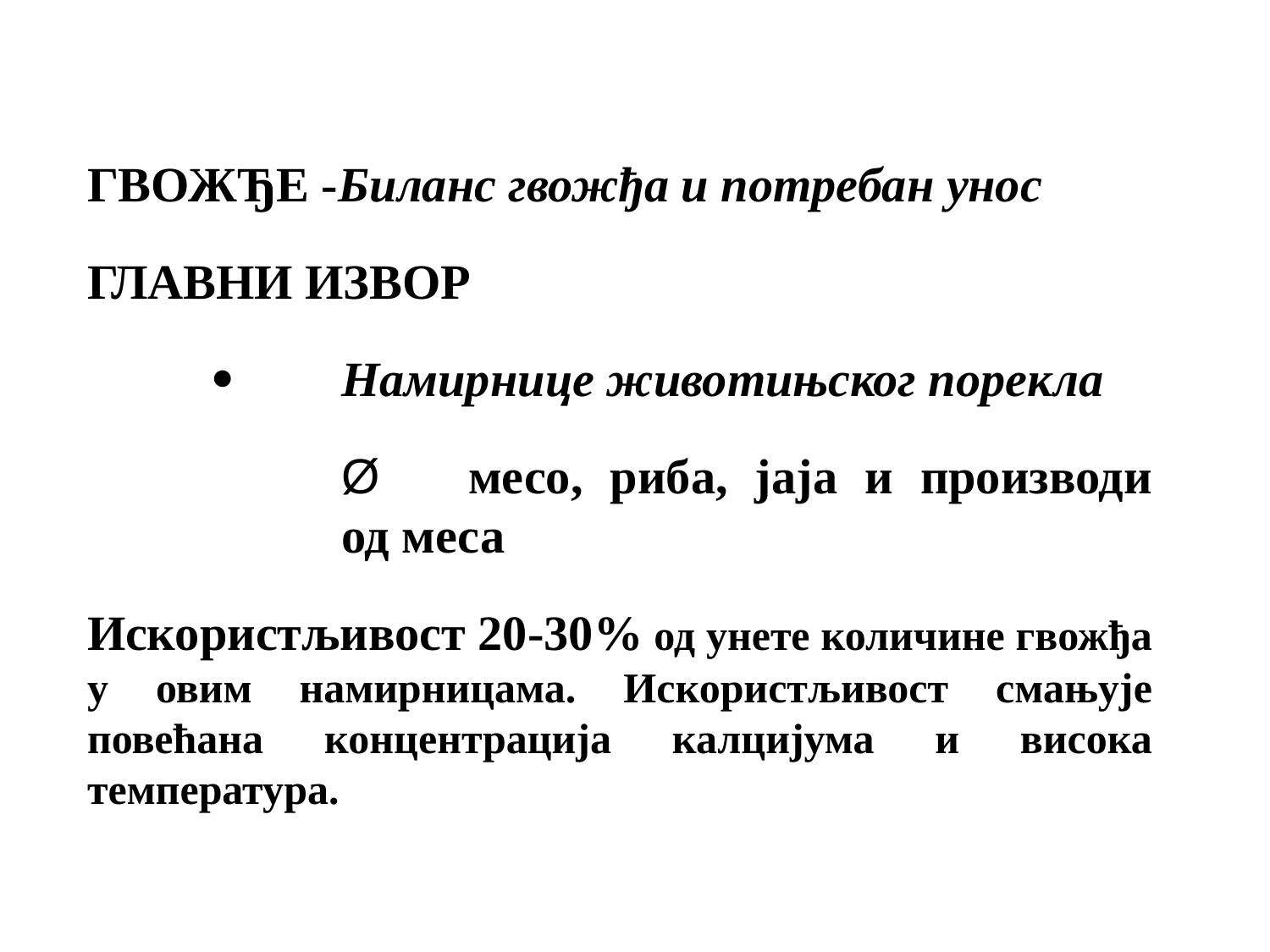

ГВОЖЂЕ -Биланс гвожђа и потребан унос

ГЛАВНИ ИЗВОР

•	Намирнице животињског порекла

Ø	месо, риба, јаја и производи од меса

Искористљивост 20-30% од унете количине гвожђа у овим намирницама. Искористљивост смањује повећана концентрација калцијума и висока температура.